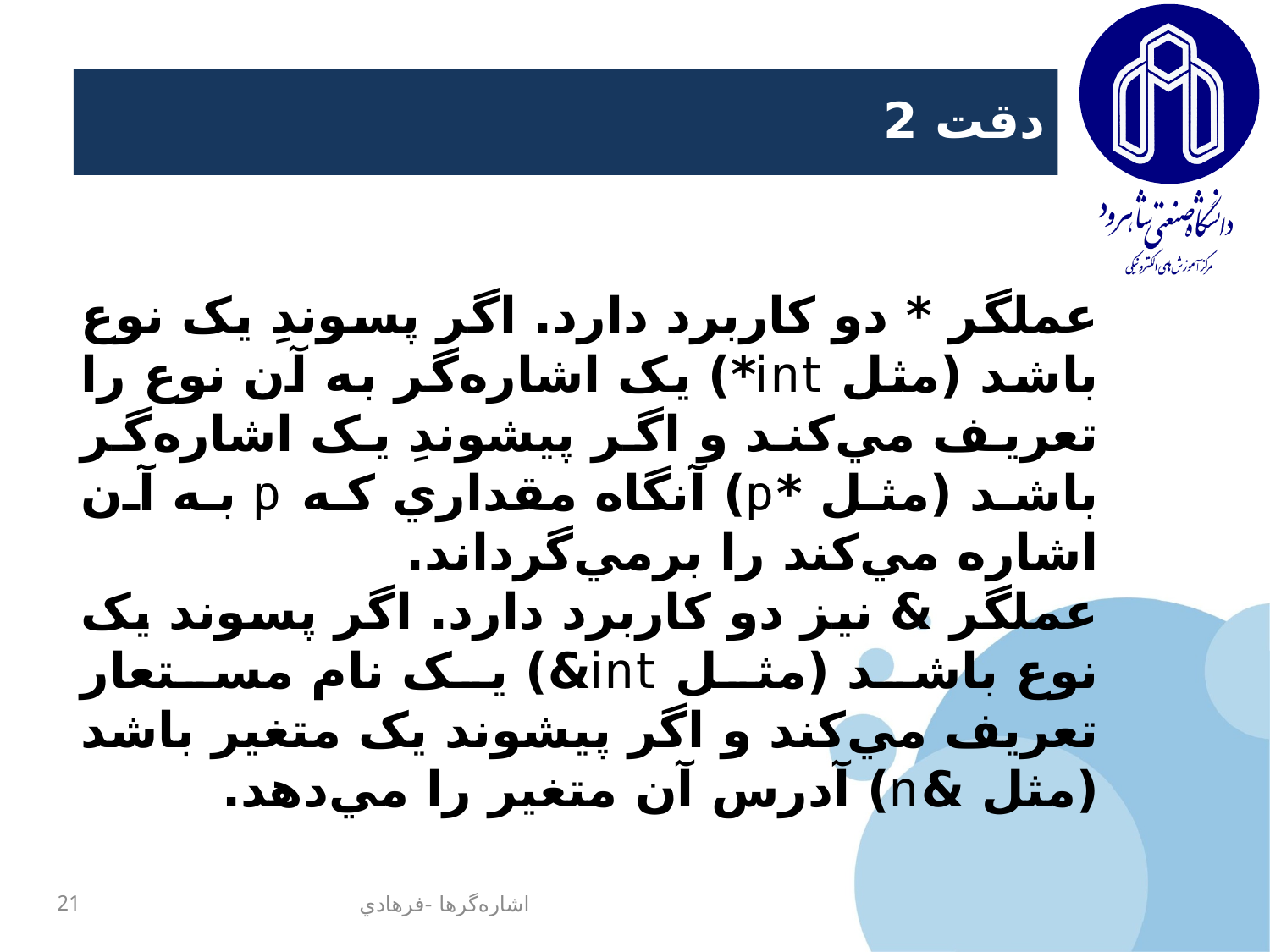

# دقت 2
عملگر * دو کاربرد دارد. اگر پسوندِ يک نوع باشد (مثل int*) يک اشاره‌گر به آن نوع را تعريف مي‌کند و اگر پيشوندِ يک اشاره‌گر باشد (مثل *p) آنگاه مقداري که p به آن اشاره مي‌کند را برمي‌گرداند.
عملگر & نيز دو کاربرد دارد. اگر پسوند يک نوع باشد (مثل int&) يک نام مستعار تعريف مي‌کند و اگر پيشوند يک متغير باشد (مثل &n) آدرس آن متغير را مي‌دهد.
21
اشاره‌گرها -فرهادي